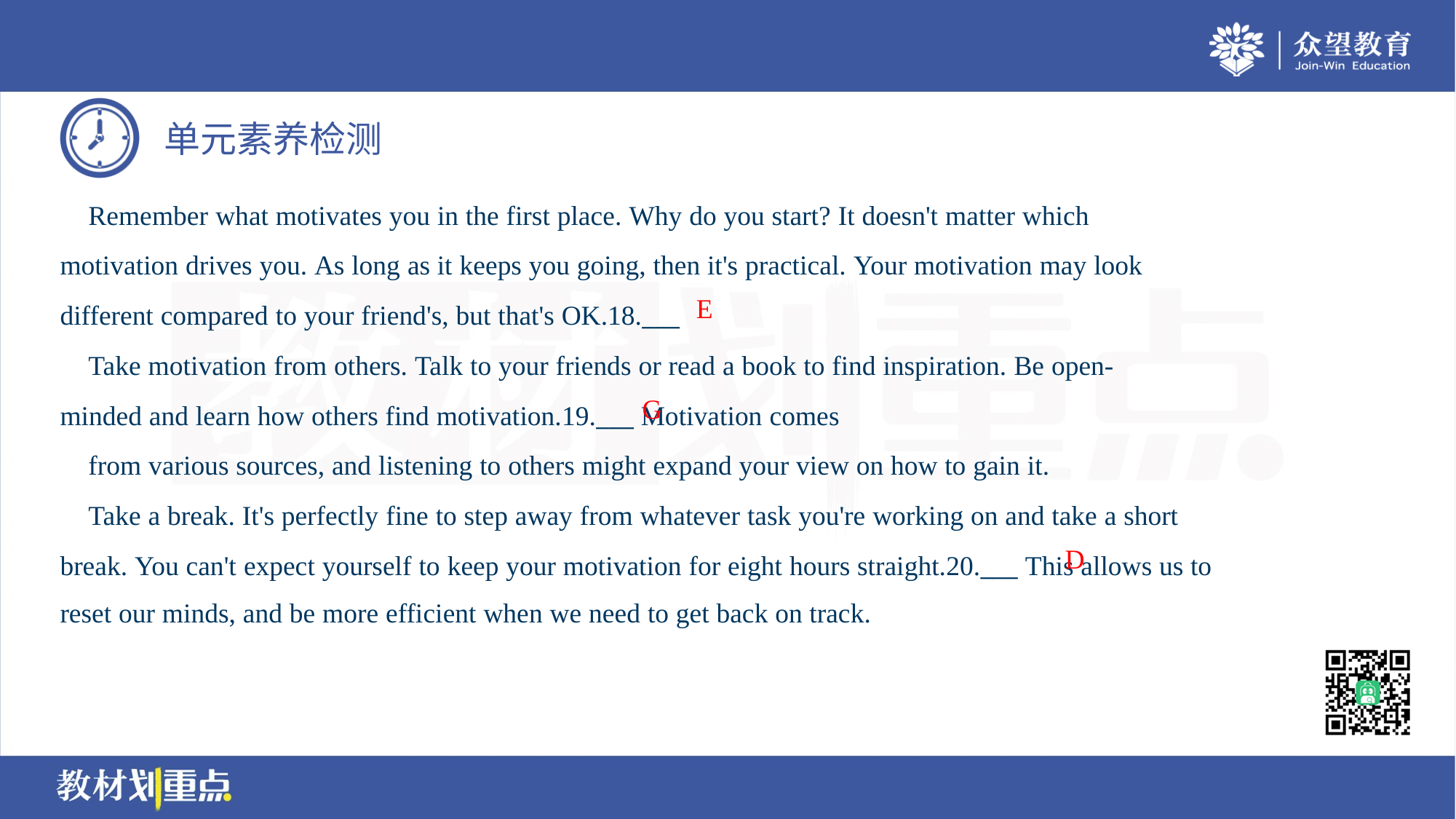

Remember what motivates you in the first place. Why do you start? It doesn't matter which
motivation drives you. As long as it keeps you going, then it's practical. Your motivation may look
different compared to your friend's, but that's OK.18.___
    Take motivation from others. Talk to your friends or read a book to find inspiration. Be open-
minded and learn how others find motivation.19.___ Motivation comes
    from various sources, and listening to others might expand your view on how to gain it.
    Take a break. It's perfectly fine to step away from whatever task you're working on and take a short
break. You can't expect yourself to keep your motivation for eight hours straight.20.___ This allows us to
reset our minds, and be more efficient when we need to get back on track.
E
G
D